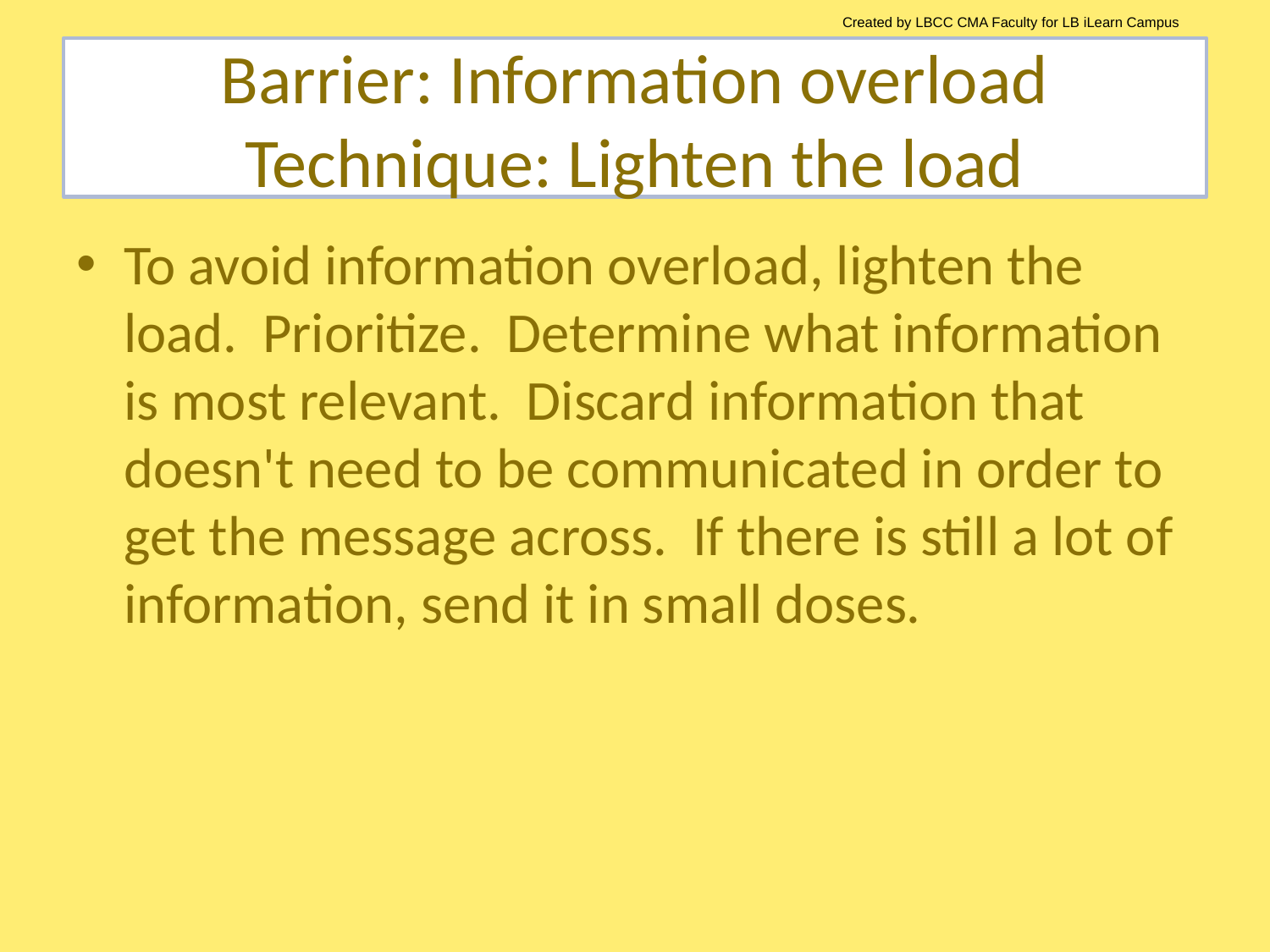

Created by LBCC CMA Faculty for LB iLearn Campus
# Barrier: Information overload Technique: Lighten the load
To avoid information overload, lighten the load.  Prioritize.  Determine what information is most relevant.  Discard information that doesn't need to be communicated in order to get the message across.  If there is still a lot of information, send it in small doses.